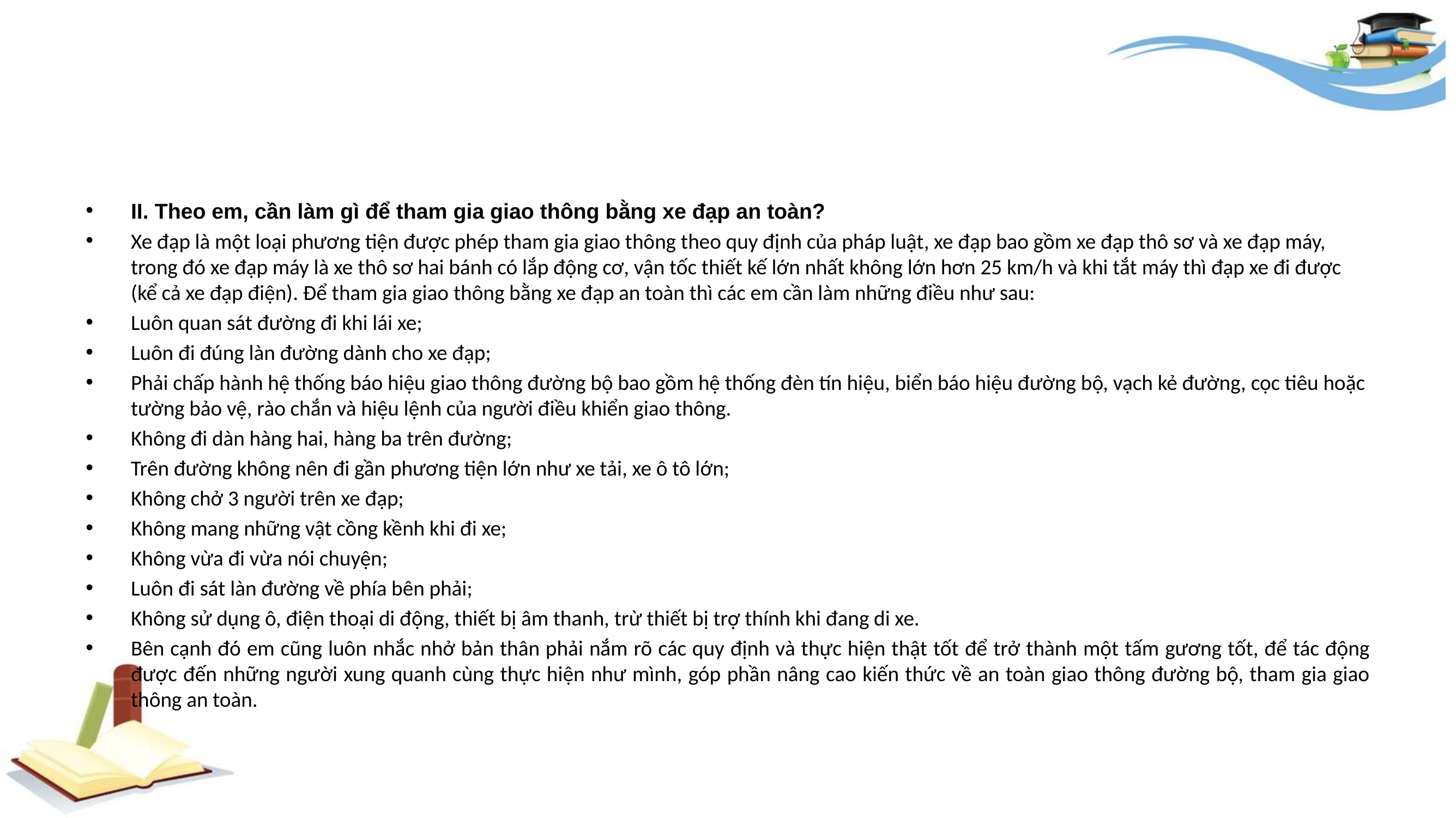

#
II. Theo em, cần làm gì để tham gia giao thông bằng xe đạp an toàn?
Xe đạp là một loại phương tiện được phép tham gia giao thông theo quy định của pháp luật, xe đạp bao gồm xe đạp thô sơ và xe đạp máy, trong đó xe đạp máy là xe thô sơ hai bánh có lắp động cơ, vận tốc thiết kế lớn nhất không lớn hơn 25 km/h và khi tắt máy thì đạp xe đi được (kể cả xe đạp điện). Để tham gia giao thông bằng xe đạp an toàn thì các em cần làm những điều như sau:
Luôn quan sát đường đi khi lái xe;
Luôn đi đúng làn đường dành cho xe đạp;
Phải chấp hành hệ thống báo hiệu giao thông đường bộ bao gồm hệ thống đèn tín hiệu, biển báo hiệu đường bộ, vạch kẻ đường, cọc tiêu hoặc tường bảo vệ, rào chắn và hiệu lệnh của người điều khiển giao thông.
Không đi dàn hàng hai, hàng ba trên đường;
Trên đường không nên đi gần phương tiện lớn như xe tải, xe ô tô lớn;
Không chở 3 người trên xe đạp;
Không mang những vật cồng kềnh khi đi xe;
Không vừa đi vừa nói chuyện;
Luôn đi sát làn đường về phía bên phải;
Không sử dụng ô, điện thoại di động, thiết bị âm thanh, trừ thiết bị trợ thính khi đang di xe.
Bên cạnh đó em cũng luôn nhắc nhở bản thân phải nắm rõ các quy định và thực hiện thật tốt để trở thành một tấm gương tốt, để tác động được đến những người xung quanh cùng thực hiện như mình, góp phần nâng cao kiến thức về an toàn giao thông đường bộ, tham gia giao thông an toàn.